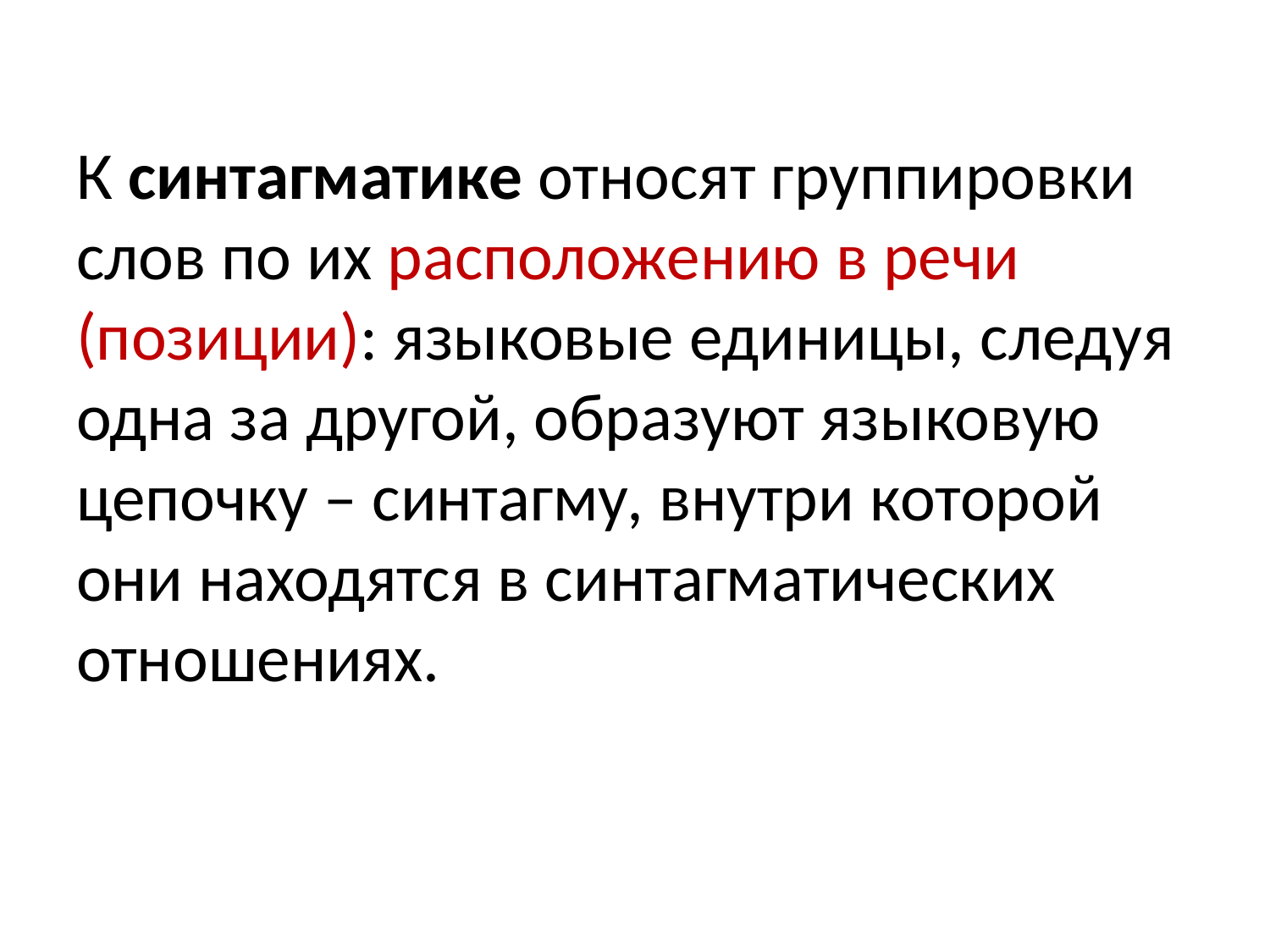

К синтагматике относят группировки слов по их расположению в речи (позиции): языковые единицы, следуя одна за другой, образуют языковую цепочку – синтагму, внутри которой они находятся в синтагматических отношениях.